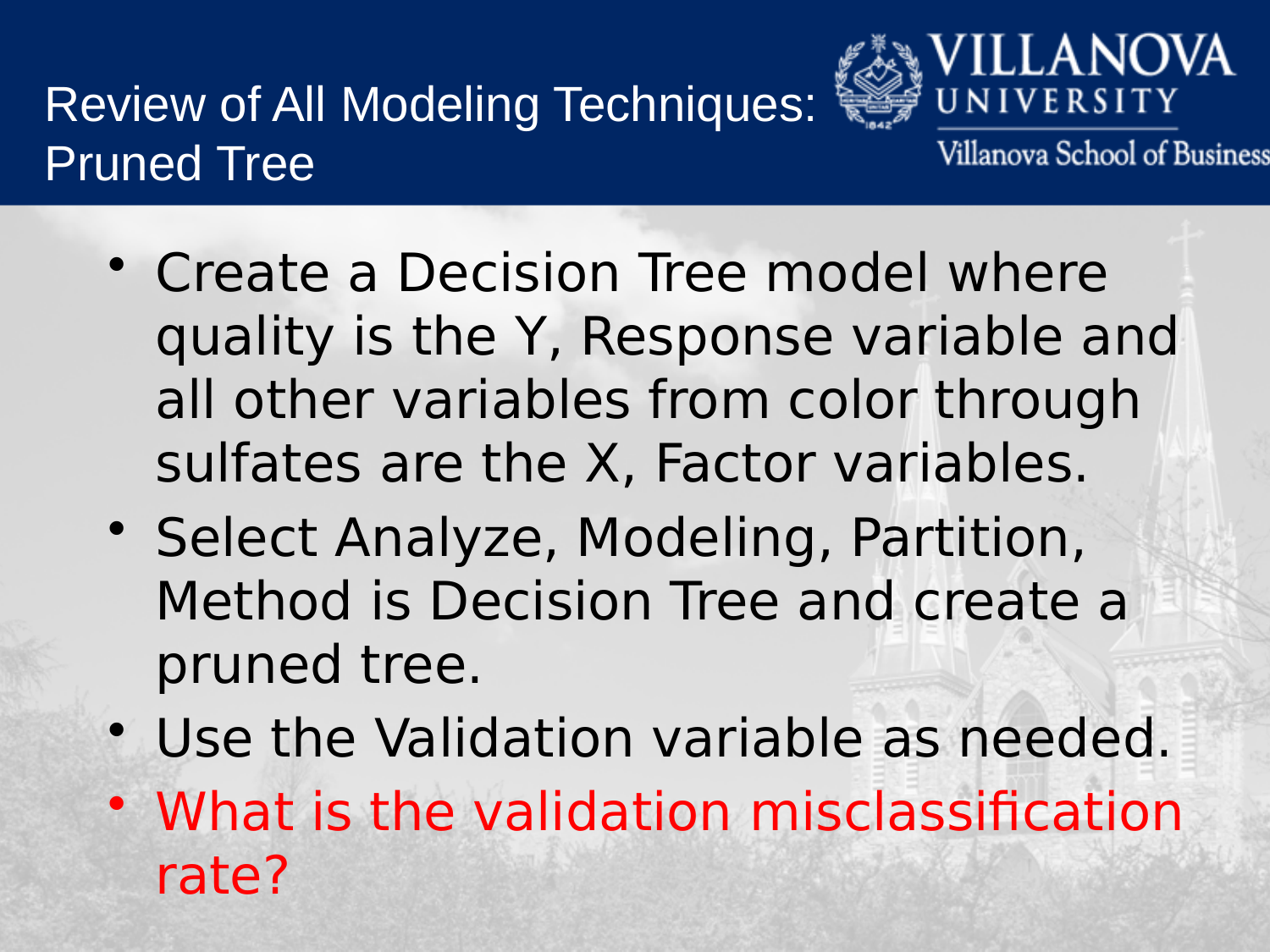

Review of All Modeling Techniques:
Pruned Tree
Create a Decision Tree model where quality is the Y, Response variable and all other variables from color through sulfates are the X, Factor variables.
Select Analyze, Modeling, Partition, Method is Decision Tree and create a pruned tree.
Use the Validation variable as needed.
What is the validation misclassification rate?